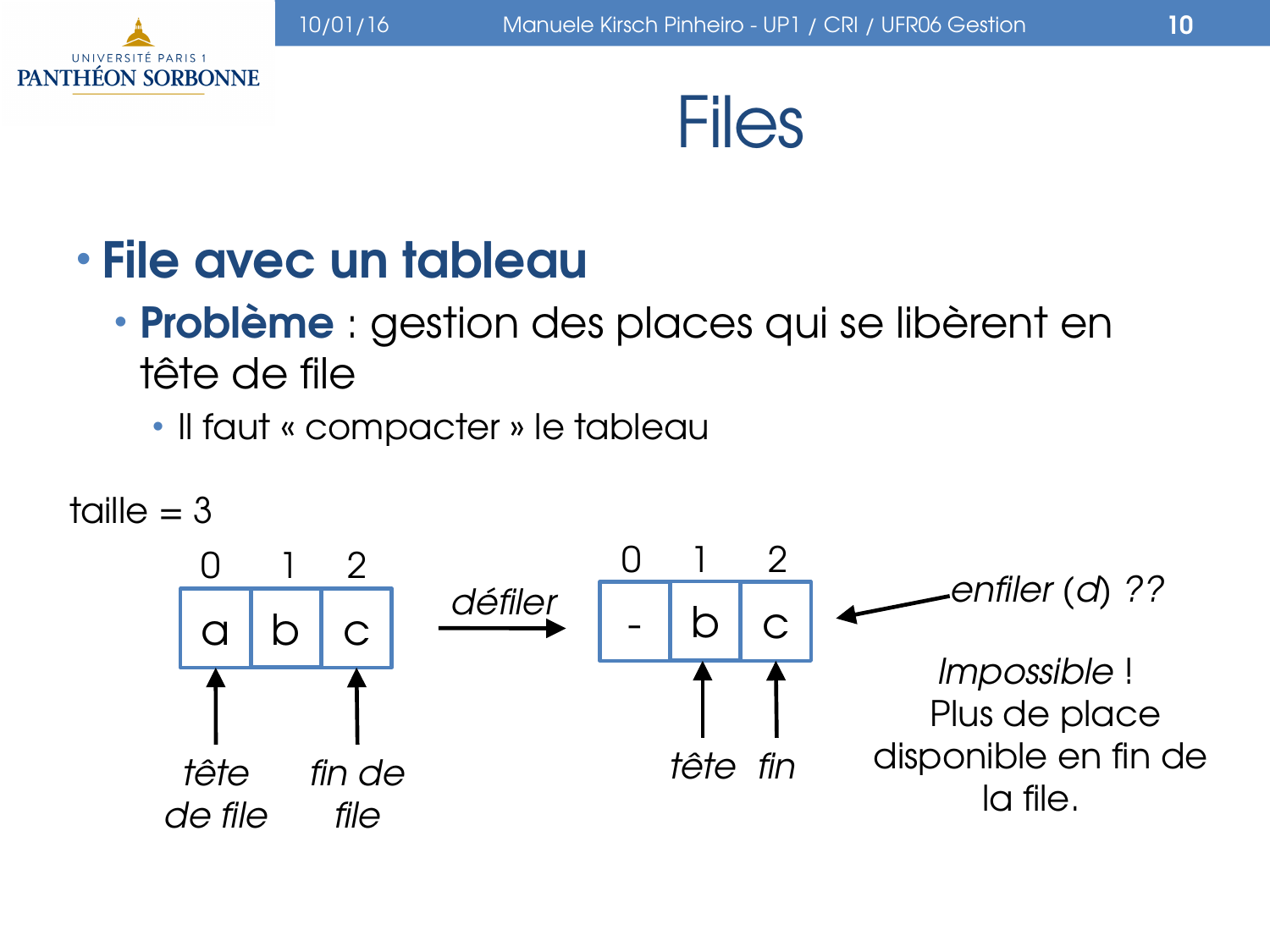

10/01/16
Manuele Kirsch Pinheiro - UP1 / CRI / UFR06 Gestion
10
# Files
File avec un tableau
Problème : gestion des places qui se libèrent en tête de file
Il faut « compacter » le tableau
taille = 3
 0     1      2
0      1     2
enfiler (d) ??
défiler
b
-
c
b
a
c
Impossible !
 Plus de place disponible en fin de la file.
tête
fin
tête
de file
fin de file